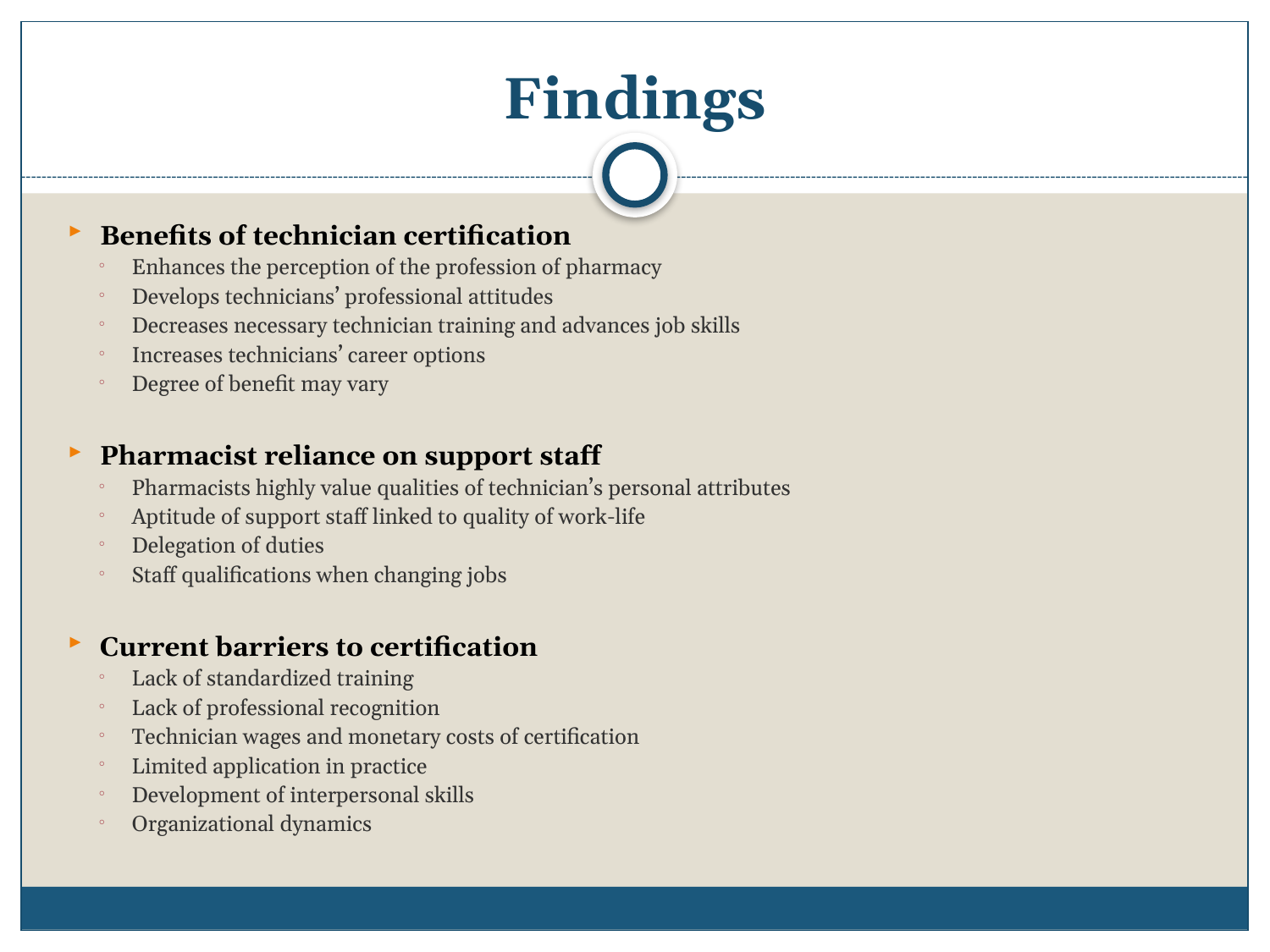

# Findings
Benefits of technician certification
Enhances the perception of the profession of pharmacy
Develops technicians’ professional attitudes
Decreases necessary technician training and advances job skills
Increases technicians’ career options
Degree of benefit may vary

Pharmacist reliance on support staff
Pharmacists highly value qualities of technician’s personal attributes
Aptitude of support staff linked to quality of work-life
Delegation of duties
Staff qualifications when changing jobs

Current barriers to certification
Lack of standardized training
Lack of professional recognition
Technician wages and monetary costs of certification
Limited application in practice
Development of interpersonal skills
Organizational dynamics